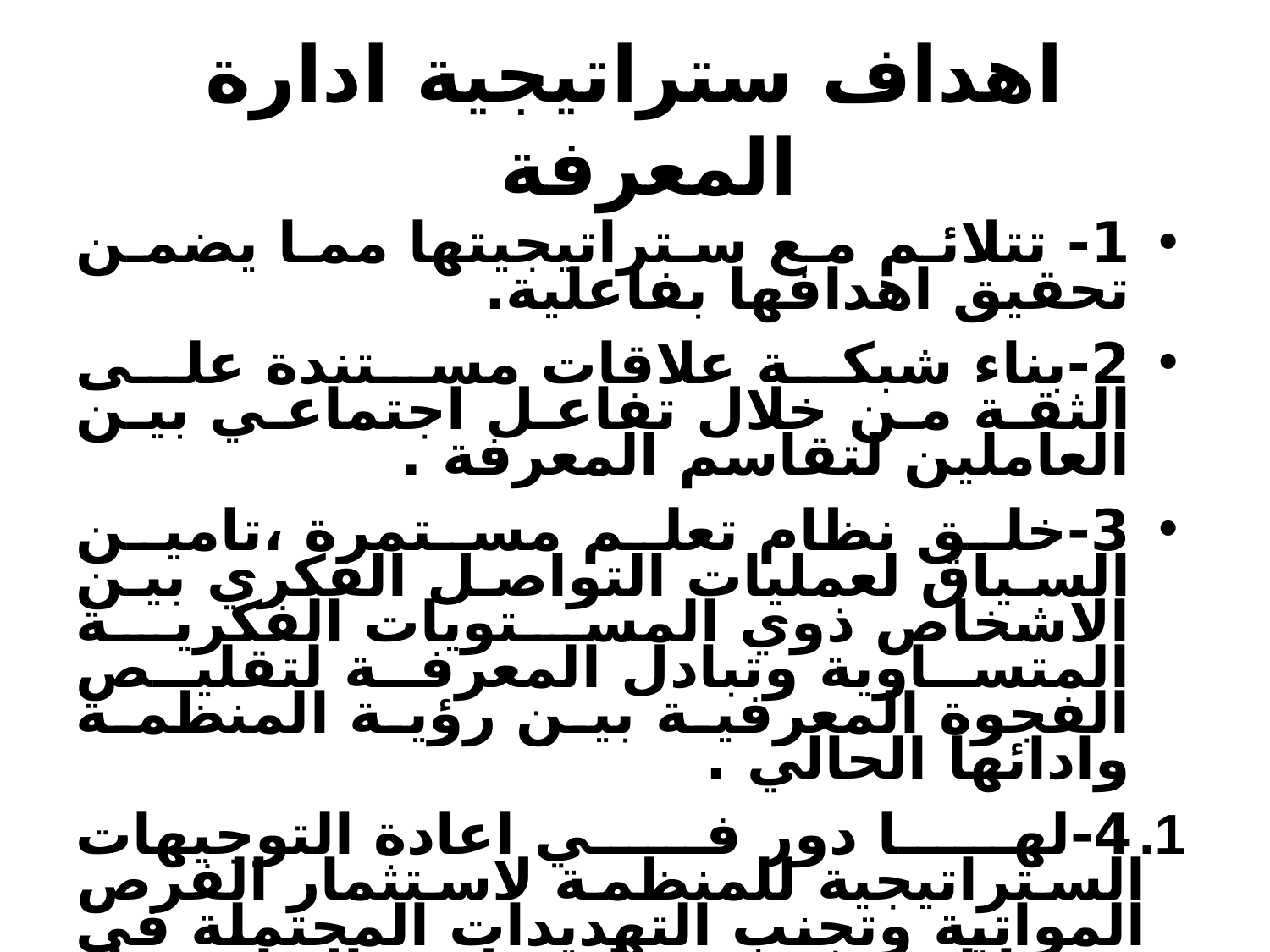

# اهداف ستراتيجية ادارة المعرفة
1- تتلائم مع ستراتيجيتها مما يضمن تحقيق اهدافها بفاعلية.
2-بناء شبكة علاقات مستندة على الثقة من خلال تفاعل اجتماعي بين العاملين لتقاسم المعرفة .
3-خلق نظام تعلم مستمرة ،تامين السياق لعمليات التواصل الفكري بين الاشخاص ذوي المستويات الفكرية المتساوية وتبادل المعرفة لتقليص الفجوة المعرفية بين رؤية المنظمة وادائها الحالي .
4-لها دور في اعادة التوجيهات الستراتيجية للمنظمة لاستثمار الفرص المواتية وتجنب التهديدات المحتملة في بيئتها لتعزيز قدرتها وتطوير الاداء وبناء قاعدة تنافسية اكثر مرونة.